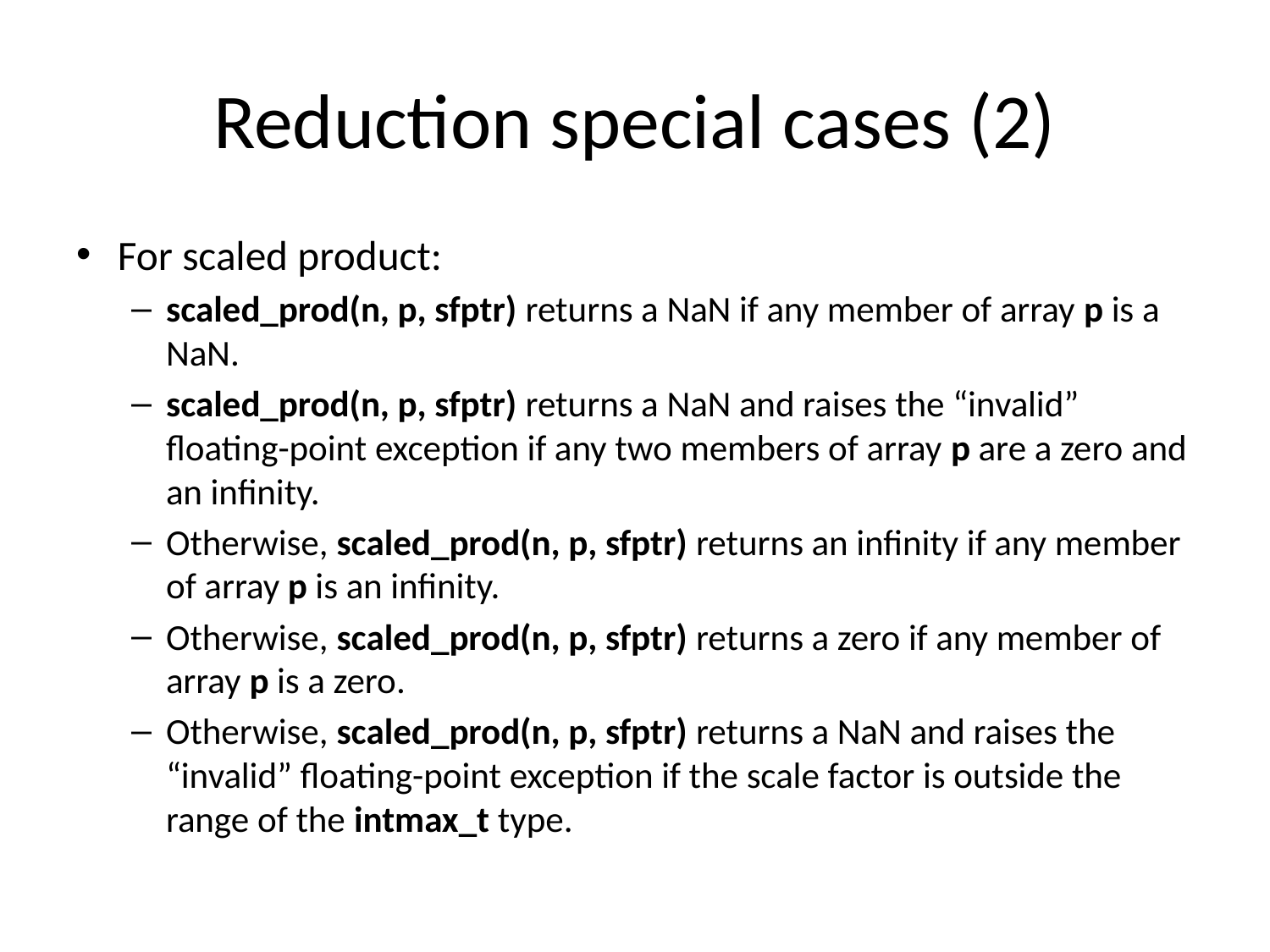

# Reduction special cases (2)
For scaled product:
scaled_prod(n, p, sfptr) returns a NaN if any member of array p is a NaN.
scaled_prod(n, p, sfptr) returns a NaN and raises the “invalid” floating-point exception if any two members of array p are a zero and an infinity.
Otherwise, scaled_prod(n, p, sfptr) returns an infinity if any member of array p is an infinity.
Otherwise, scaled_prod(n, p, sfptr) returns a zero if any member of array p is a zero.
Otherwise, scaled_prod(n, p, sfptr) returns a NaN and raises the “invalid” floating-point exception if the scale factor is outside the range of the intmax_t type.